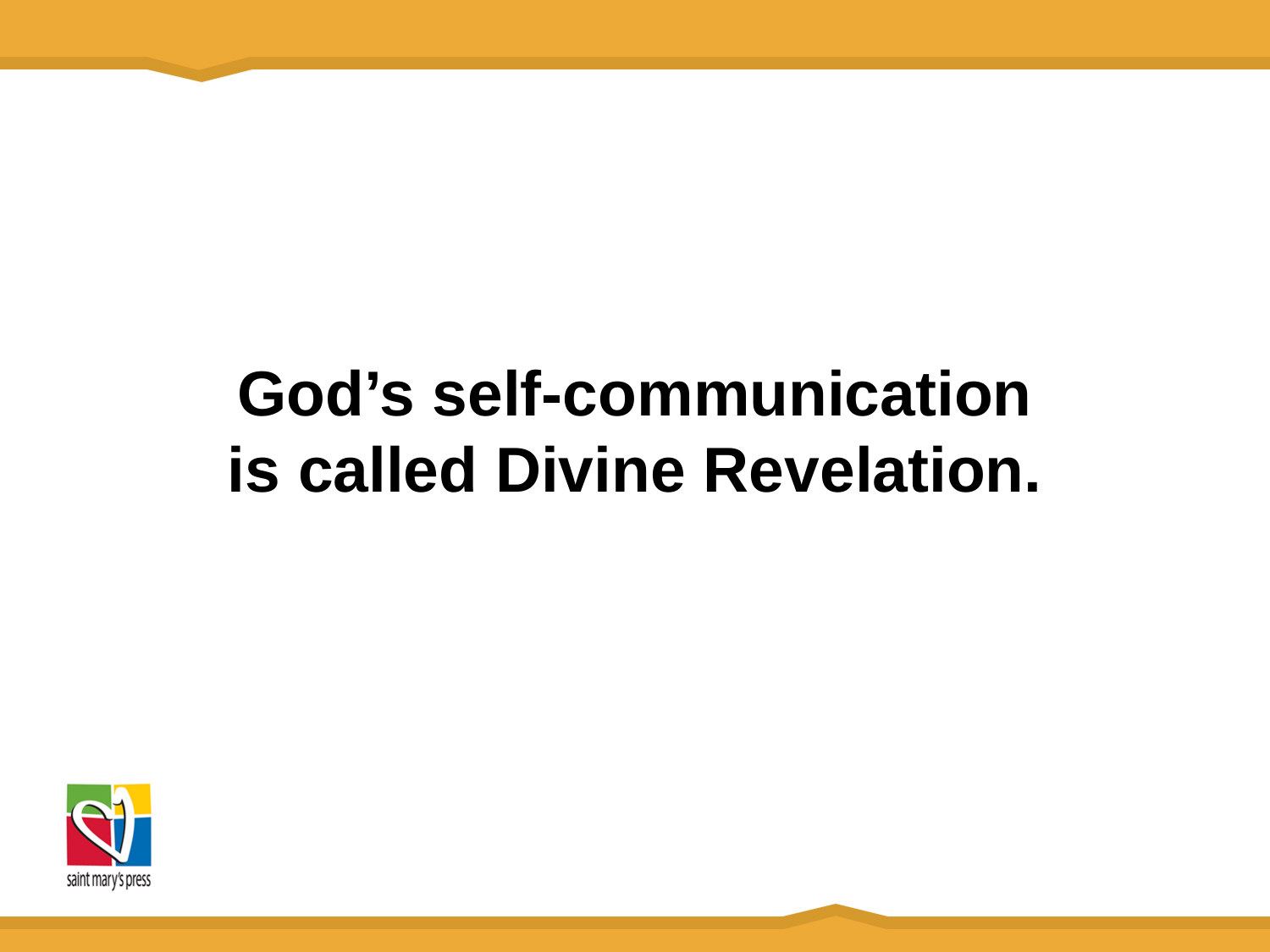

# God’s self-communication is called Divine Revelation.